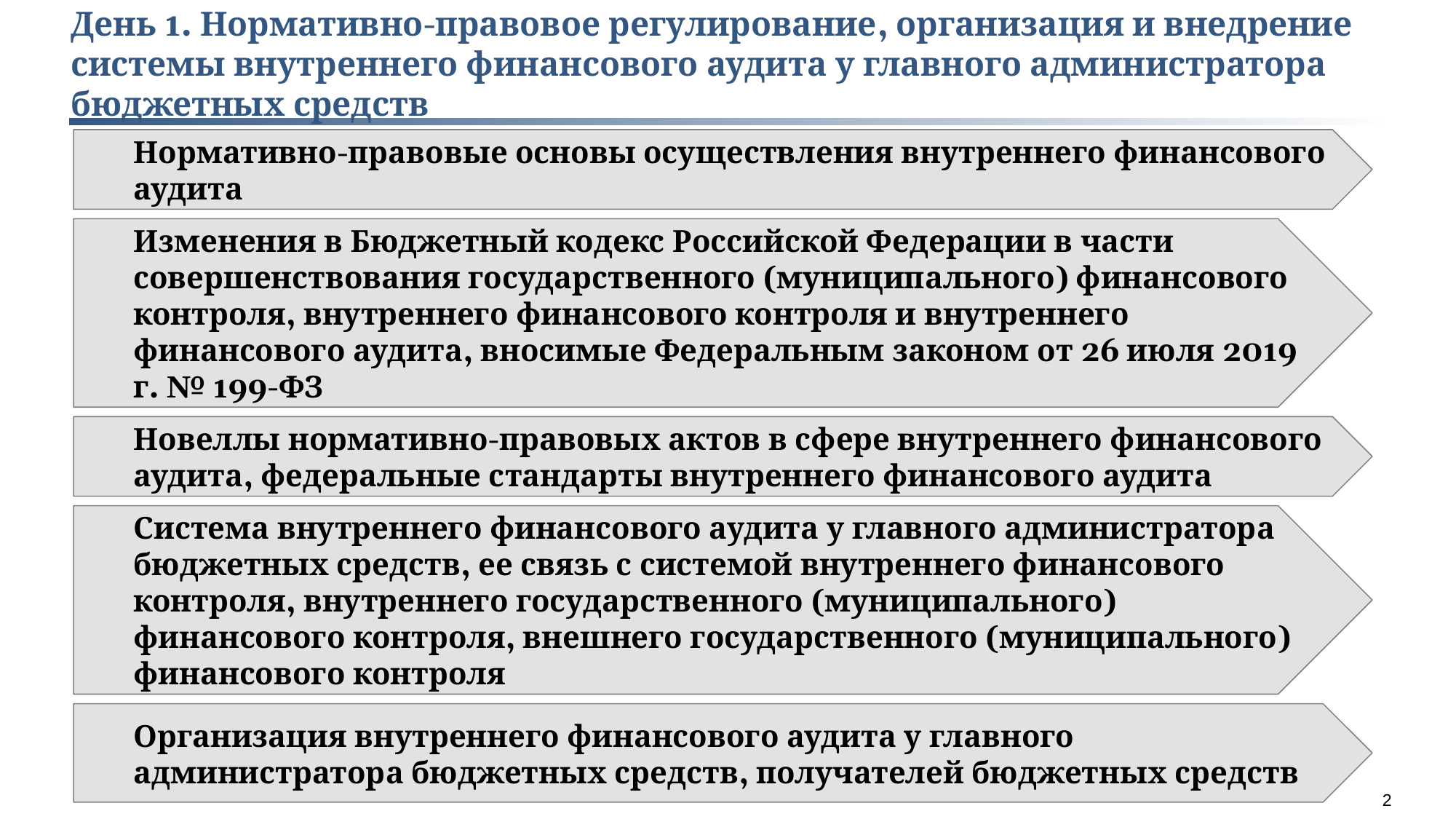

День 1. Нормативно-правовое регулирование, организация и внедрение системы внутреннего финансового аудита у главного администратора бюджетных средств
Нормативно-правовые основы осуществления внутреннего финансового аудита
Изменения в Бюджетный кодекс Российской Федерации в части совершенствования государственного (муниципального) финансового контроля, внутреннего финансового контроля и внутреннего финансового аудита, вносимые Федеральным законом от 26 июля 2019 г. № 199-ФЗ
Новеллы нормативно-правовых актов в сфере внутреннего финансового аудита, федеральные стандарты внутреннего финансового аудита
Система внутреннего финансового аудита у главного администратора бюджетных средств, ее связь с системой внутреннего финансового контроля, внутреннего государственного (муниципального) финансового контроля, внешнего государственного (муниципального) финансового контроля
Организация внутреннего финансового аудита у главного администратора бюджетных средств, получателей бюджетных средств